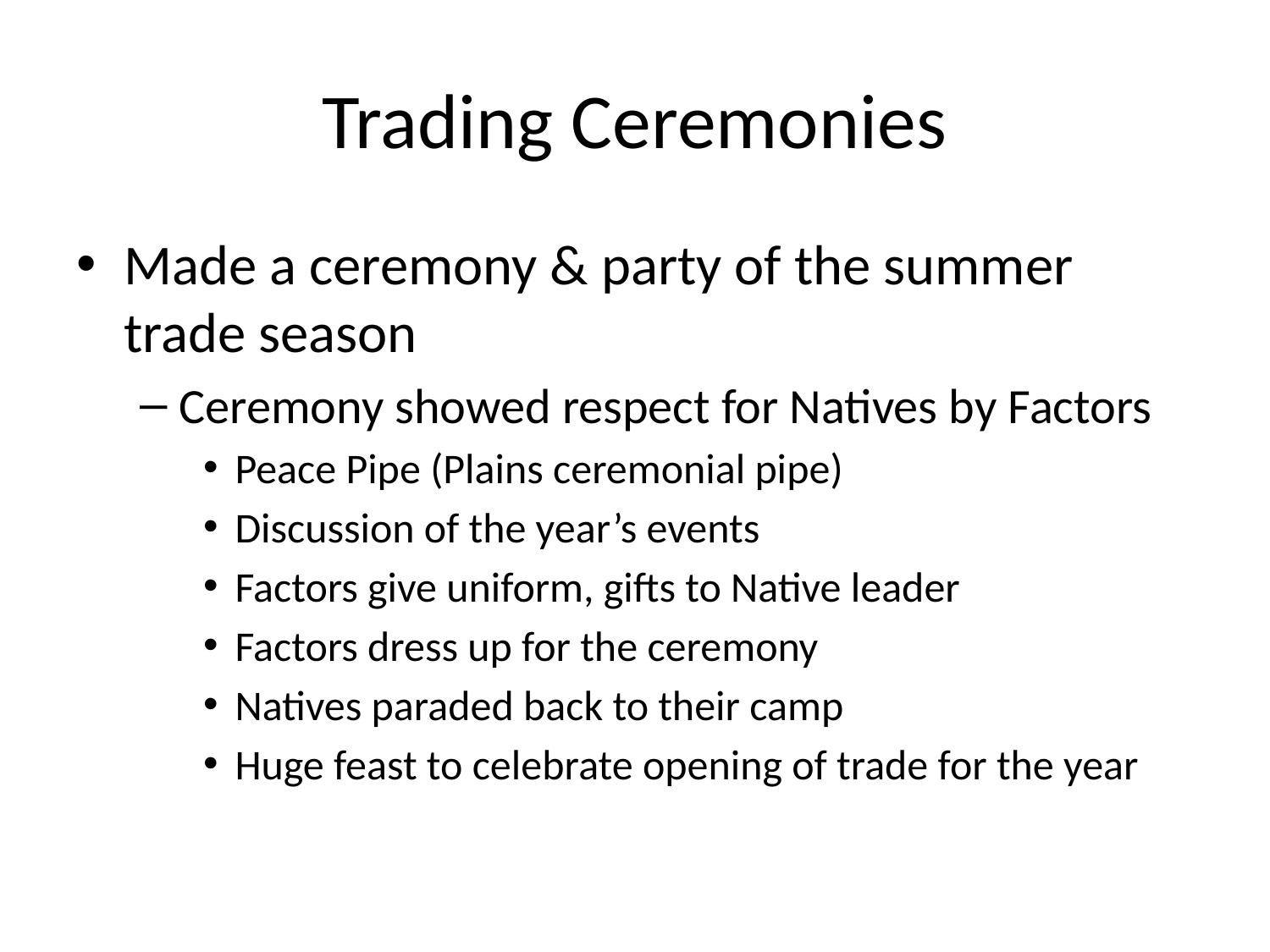

# Trading Ceremonies
Made a ceremony & party of the summer trade season
Ceremony showed respect for Natives by Factors
Peace Pipe (Plains ceremonial pipe)
Discussion of the year’s events
Factors give uniform, gifts to Native leader
Factors dress up for the ceremony
Natives paraded back to their camp
Huge feast to celebrate opening of trade for the year